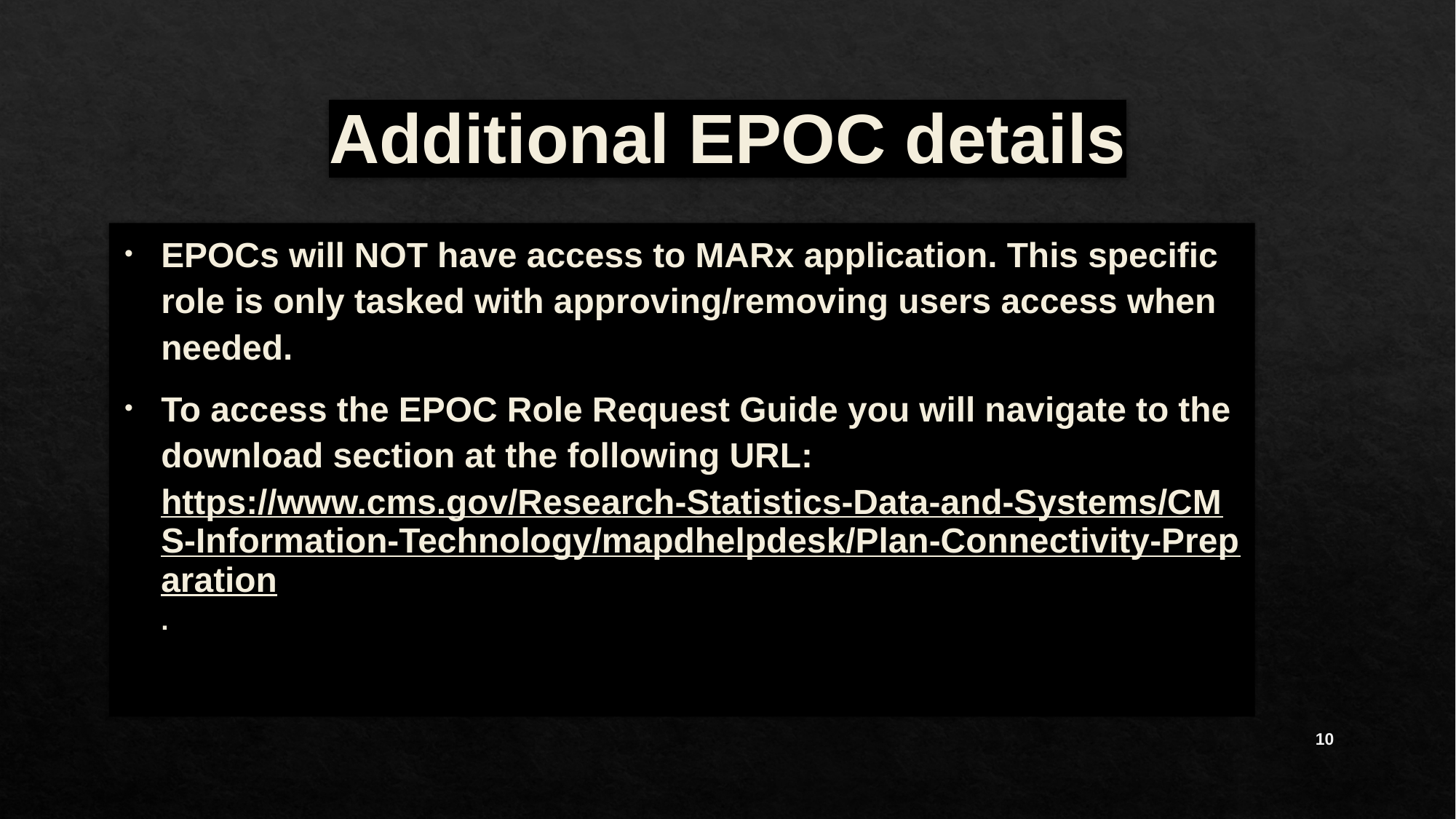

# Additional EPOC details
EPOCs will NOT have access to MARx application. This specific role is only tasked with approving/removing users access when needed.
To access the EPOC Role Request Guide you will navigate to the download section at the following URL: https://www.cms.gov/Research-Statistics-Data-and-Systems/CMS-Information-Technology/mapdhelpdesk/Plan-Connectivity-Preparation.
10